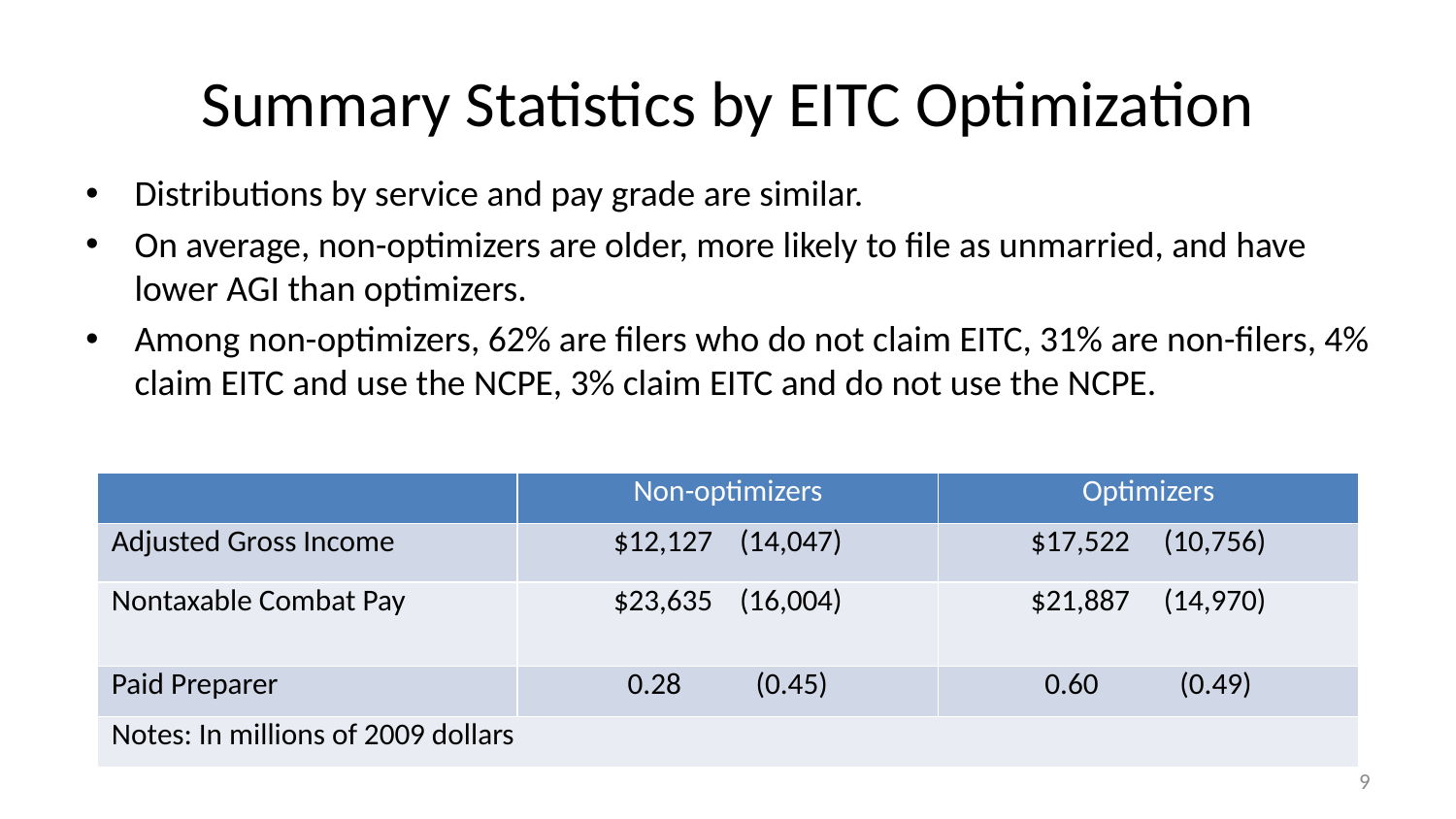

# Summary Statistics by EITC Optimization
Distributions by service and pay grade are similar.
On average, non-optimizers are older, more likely to file as unmarried, and have lower AGI than optimizers.
Among non-optimizers, 62% are filers who do not claim EITC, 31% are non-filers, 4% claim EITC and use the NCPE, 3% claim EITC and do not use the NCPE.
|  | Non-optimizers | Optimizers |
| --- | --- | --- |
| Adjusted Gross Income | $12,127 (14,047) | $17,522 (10,756) |
| Nontaxable Combat Pay | $23,635 (16,004) | $21,887 (14,970) |
| Paid Preparer | 0.28 (0.45) | 0.60 (0.49) |
| Notes: In millions of 2009 dollars |  |  |
9